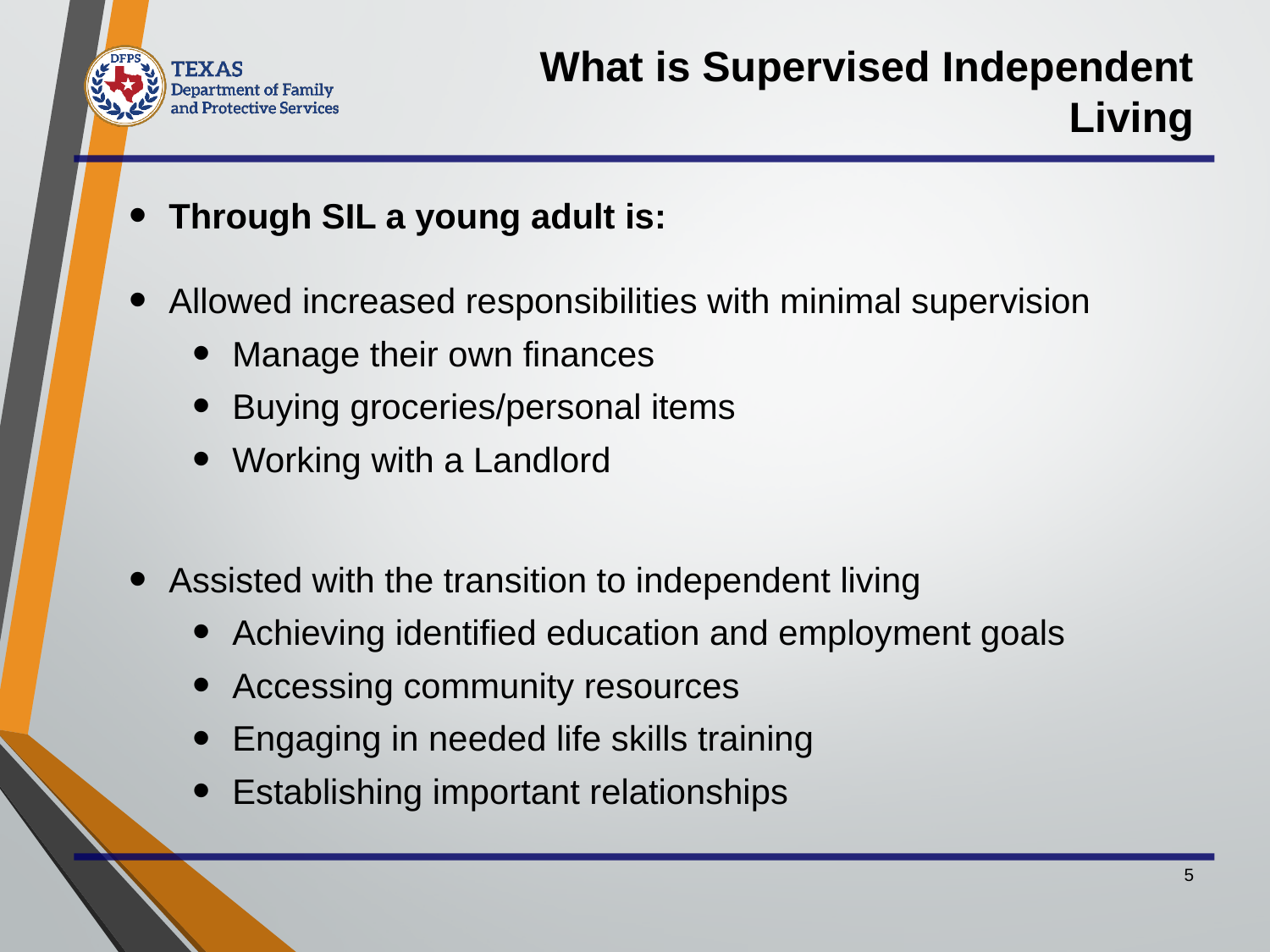

What is Supervised Independent Living
Through SIL a young adult is:

Allowed increased responsibilities with minimal supervision
Manage their own finances
Buying groceries/personal items
Working with a Landlord

Assisted with the transition to independent living
Achieving identified education and employment goals
Accessing community resources
Engaging in needed life skills training
Establishing important relationships
5